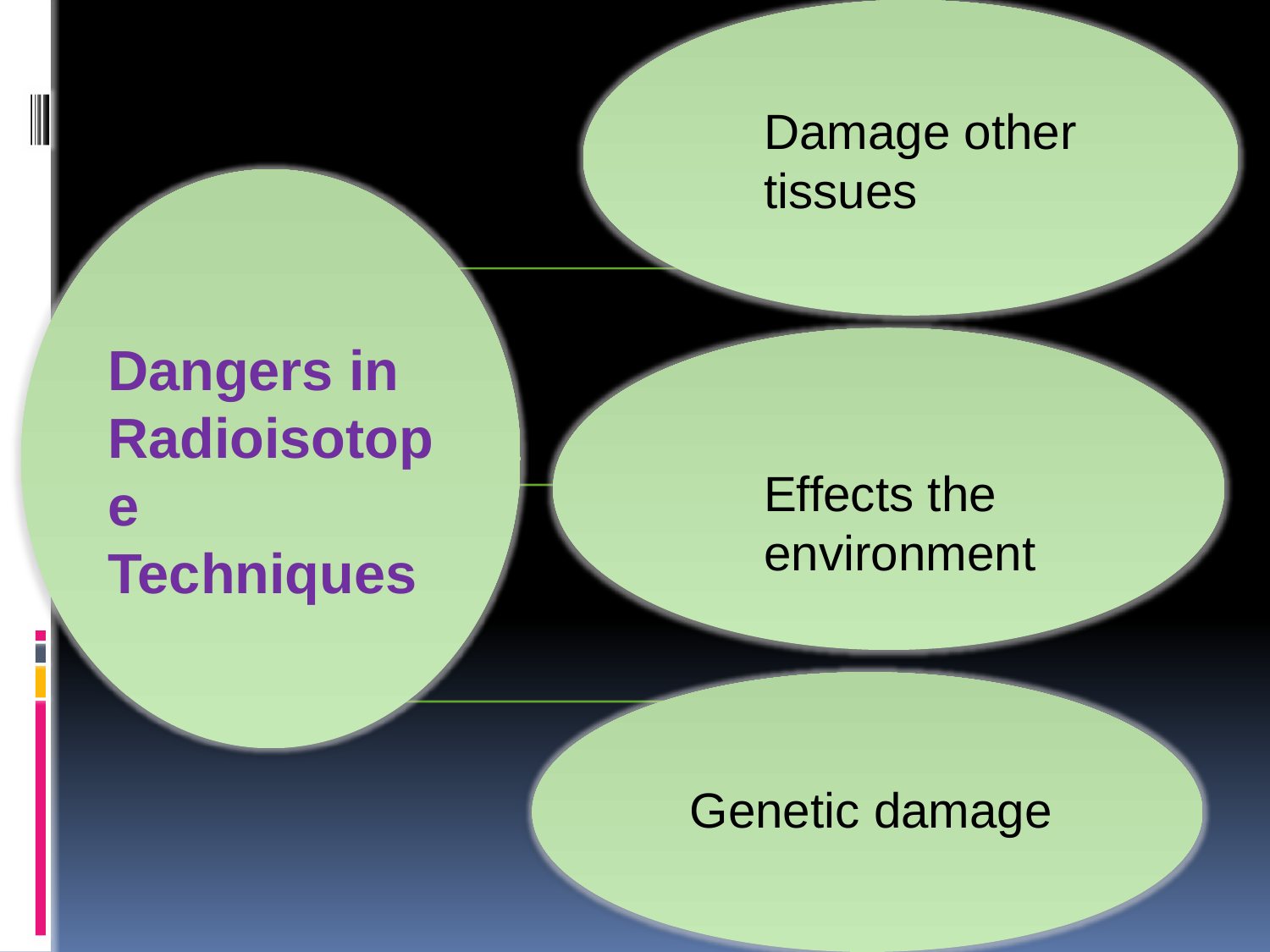

Damage other tissues

Dangers in Radioisotope  Techniques

Effects the environment
Genetic damage